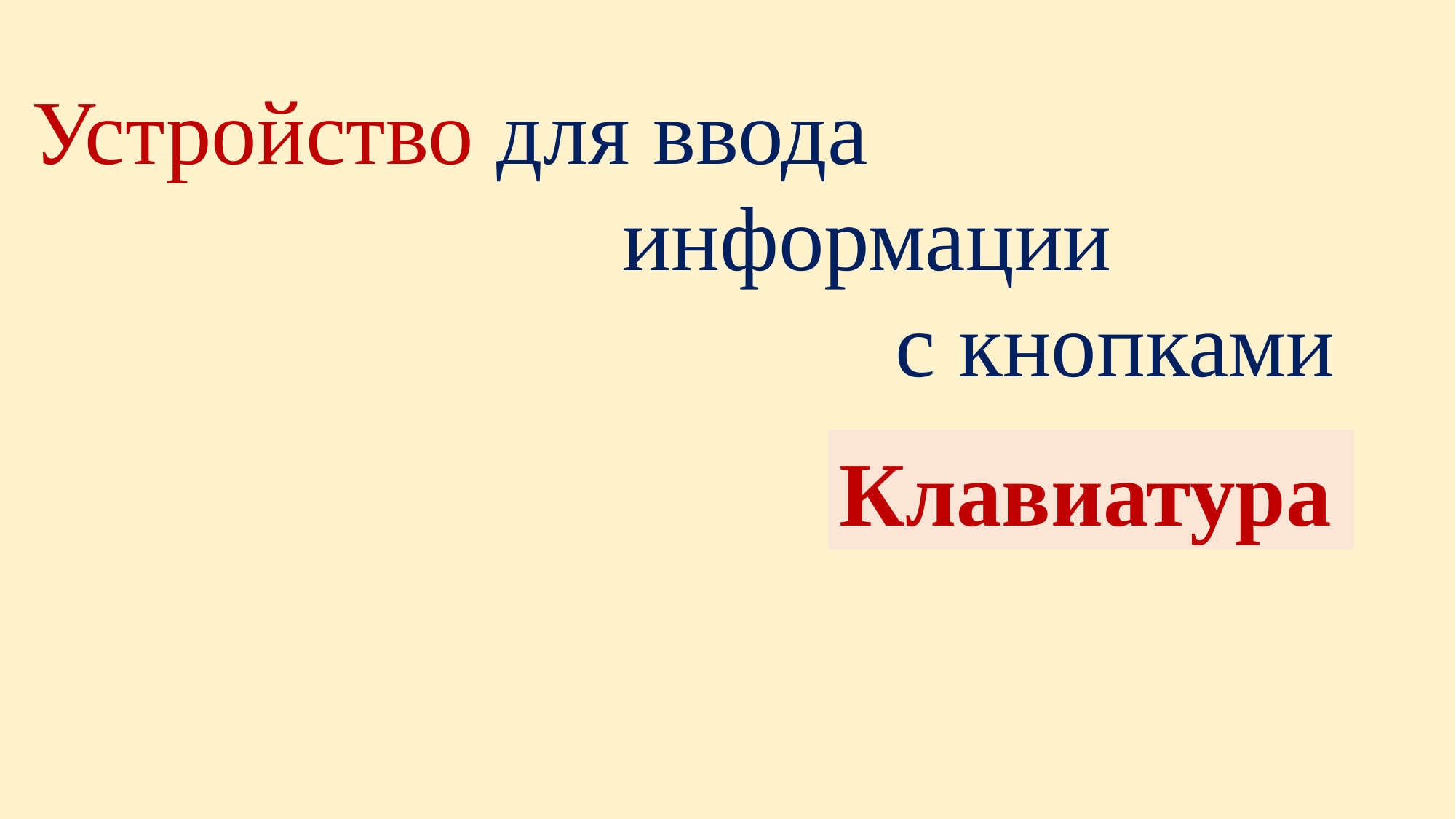

Устройство для ввода
                          информации
                                      с кнопками
Клавиатура